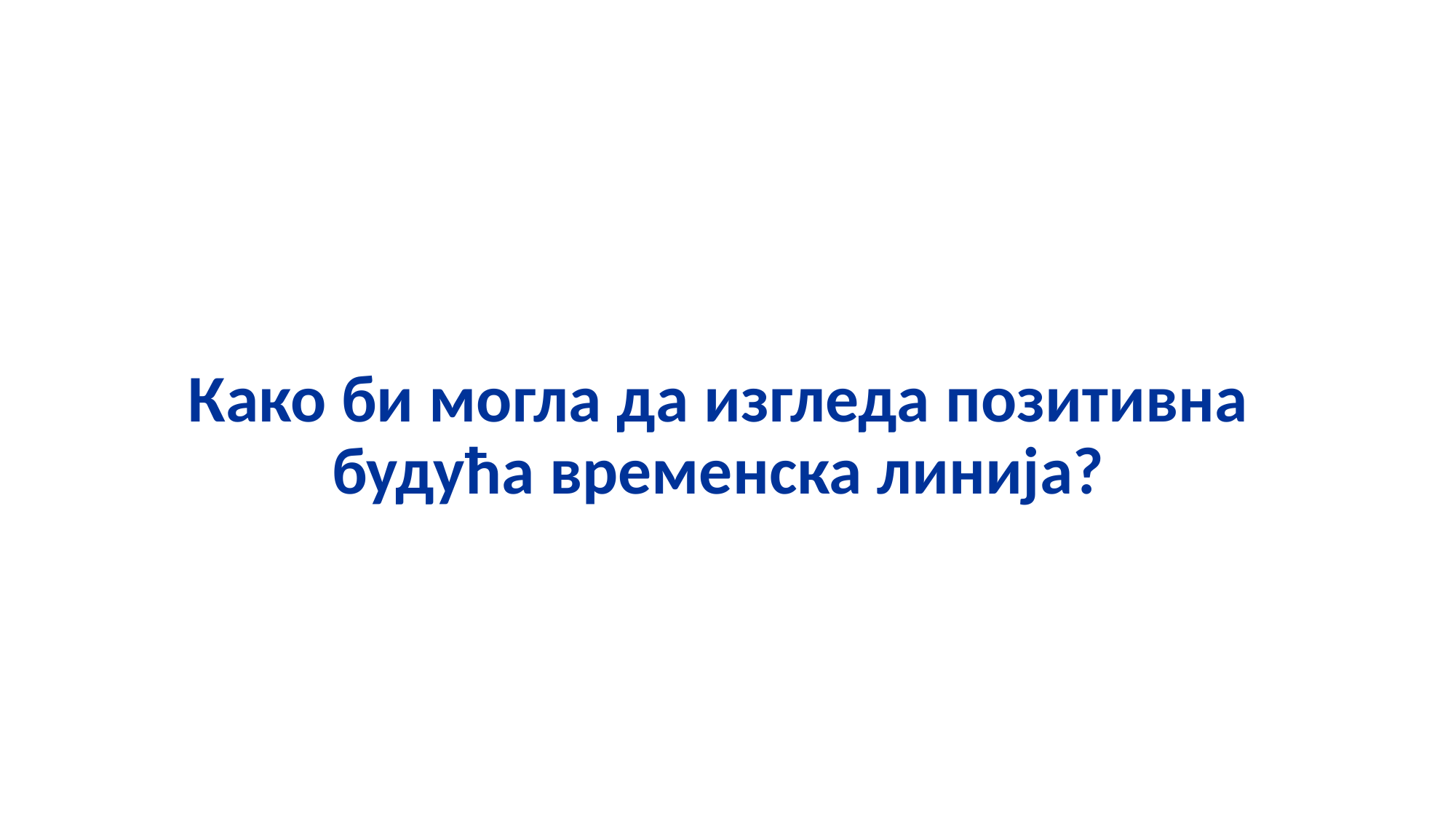

# Како би могла да изгледа позитивна будућа временска линија?